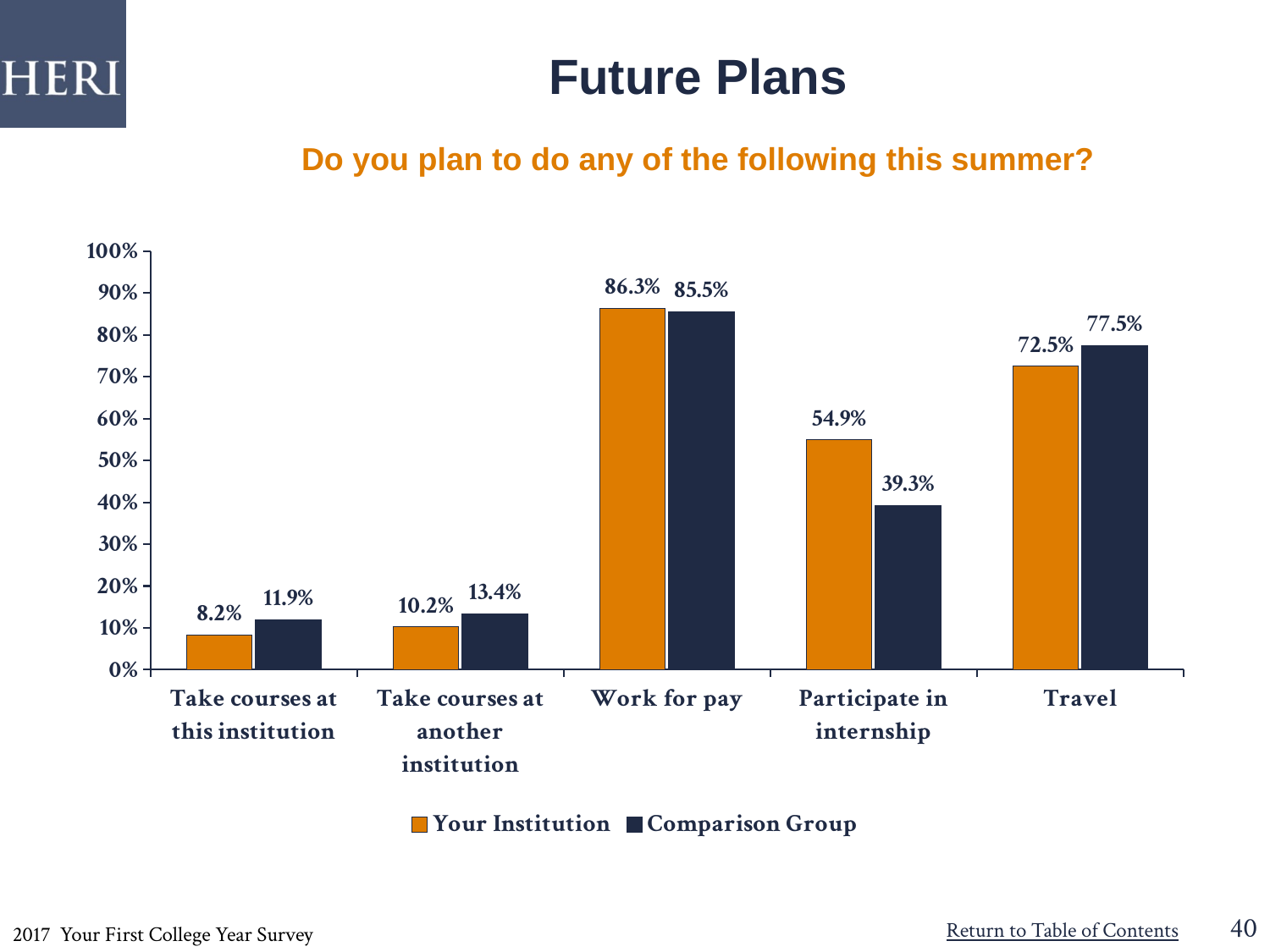

# Future Plans Do you plan to do any of the following this summer?

### Chart

| Category | Your Institution | Comparison Group |
|---|---|---|
| Take courses at this institution | 0.082 | 0.119 |
| Take courses at another institution | 0.102 | 0.134 |
| Work for pay | 0.863 | 0.855 |
| Participate in internship | 0.549 | 0.393 |
| Travel | 0.725 | 0.775 |
40
2017  Your First College Year Survey